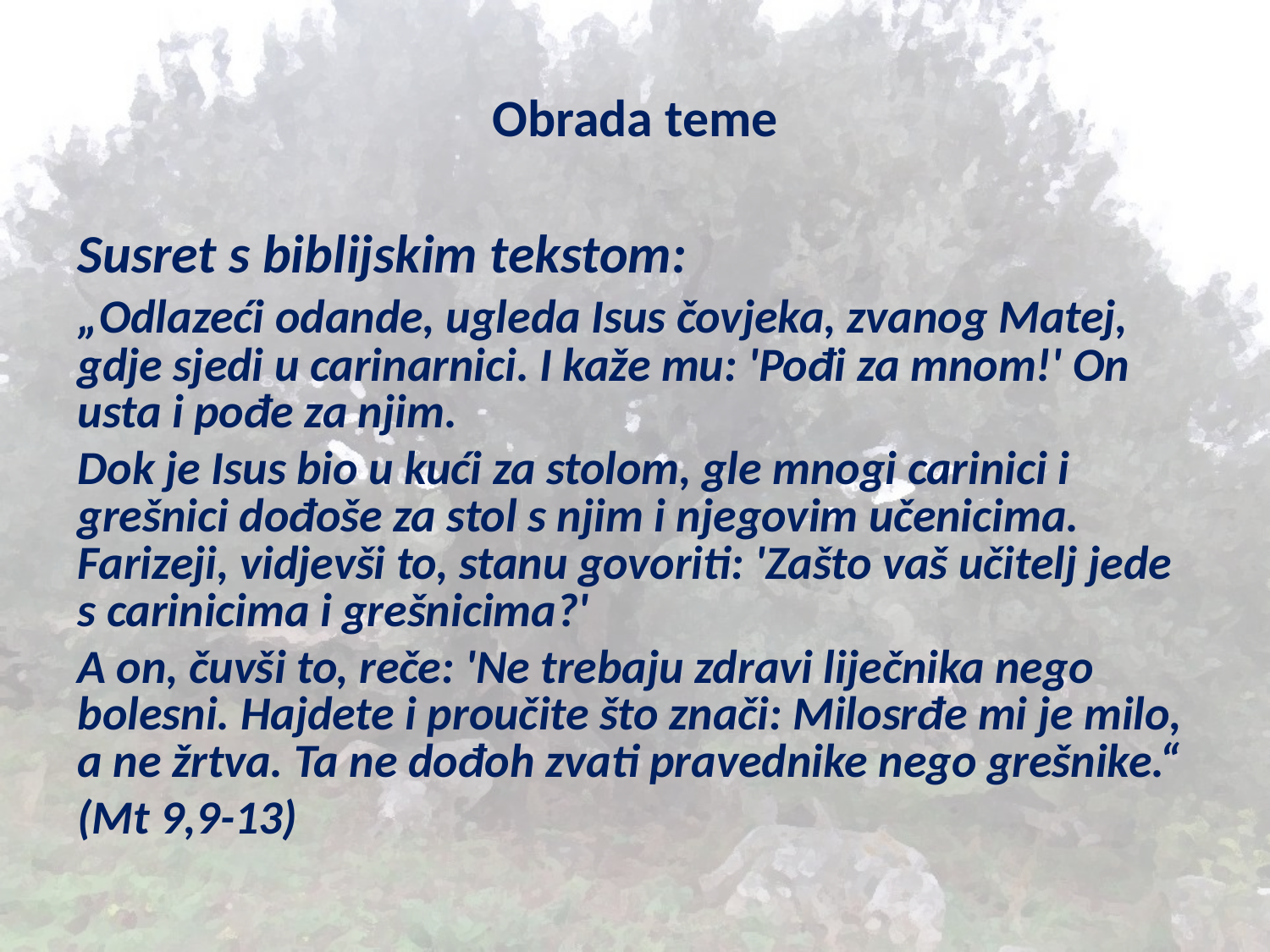

# Obrada teme
Susret s biblijskim tekstom:
„Odlazeći odande, ugleda Isus čovjeka, zvanog Matej, gdje sjedi u carinarnici. I kaže mu: 'Pođi za mnom!' On usta i pođe za njim.
Dok je Isus bio u kući za stolom, gle mnogi carinici i grešnici dođoše za stol s njim i njegovim učenicima. Farizeji, vidjevši to, stanu govoriti: 'Zašto vaš učitelj jede s carinicima i grešnicima?'
A on, čuvši to, reče: 'Ne trebaju zdravi liječnika nego bolesni. Hajdete i proučite što znači: Milosrđe mi je milo, a ne žrtva. Ta ne dođoh zvati pravednike nego grešnike.“
(Mt 9,9-13)